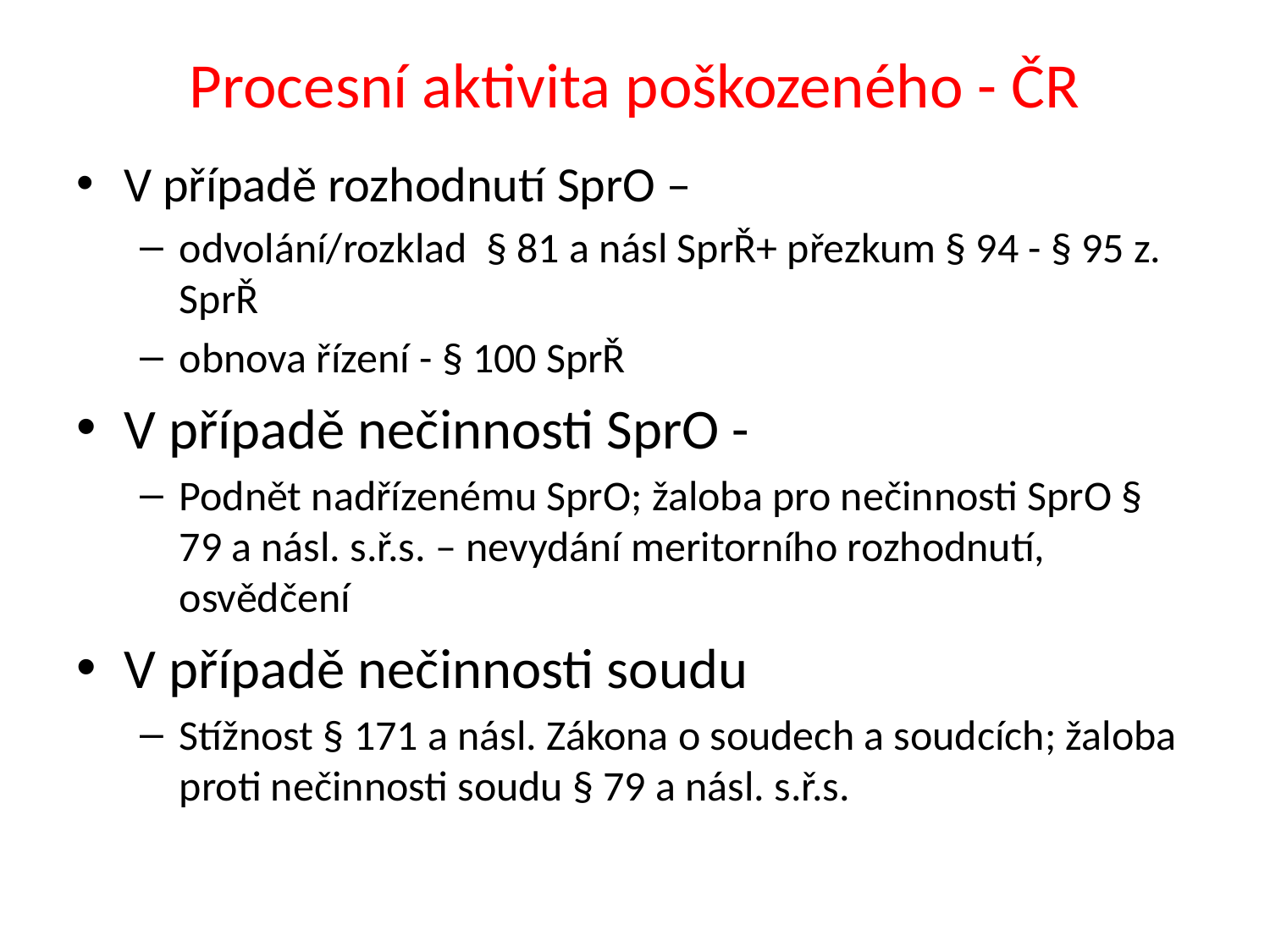

# Procesní aktivita poškozeného - ČR
V případě rozhodnutí SprO –
odvolání/rozklad  § 81 a násl SprŘ+ přezkum § 94 - § 95 z. SprŘ
obnova řízení - § 100 SprŘ
V případě nečinnosti SprO -
Podnět nadřízenému SprO; žaloba pro nečinnosti SprO § 79 a násl. s.ř.s. – nevydání meritorního rozhodnutí, osvědčení
V případě nečinnosti soudu
Stížnost § 171 a násl. Zákona o soudech a soudcích; žaloba proti nečinnosti soudu § 79 a násl. s.ř.s.